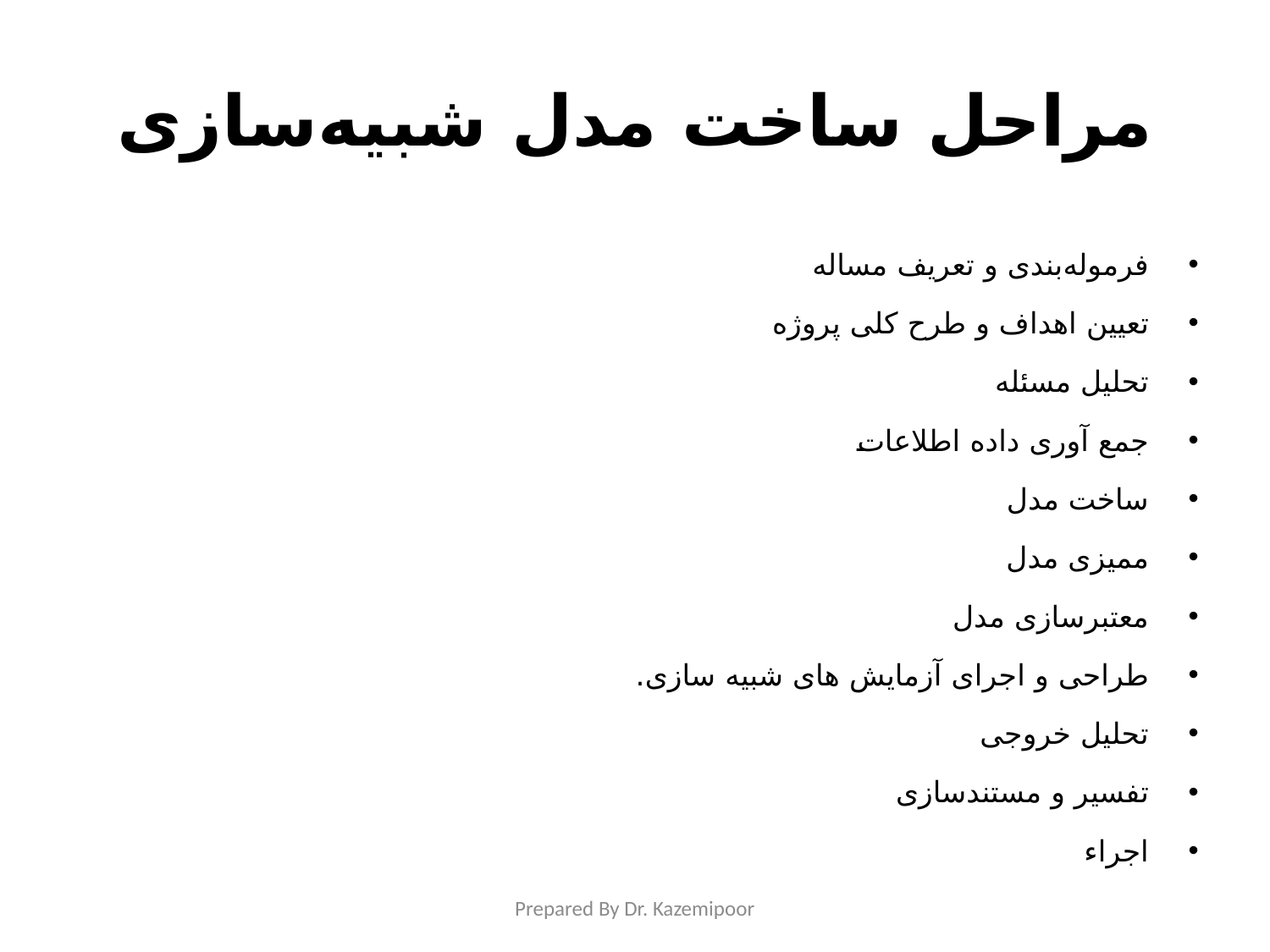

# مراحل ساخت مدل شبیه‌سازی
فرموله‌بندی و تعریف مساله
تعیین اهداف و طرح کلی پروژه
تحلیل مسئله
جمع آوری داده اطلاعات
ساخت مدل
ممیزی مدل
معتبرسازی مدل
طراحی و اجرای آزمایش های شبیه سازی.
تحلیل خروجی
تفسیر و مستندسازی
اجراء
Prepared By Dr. Kazemipoor